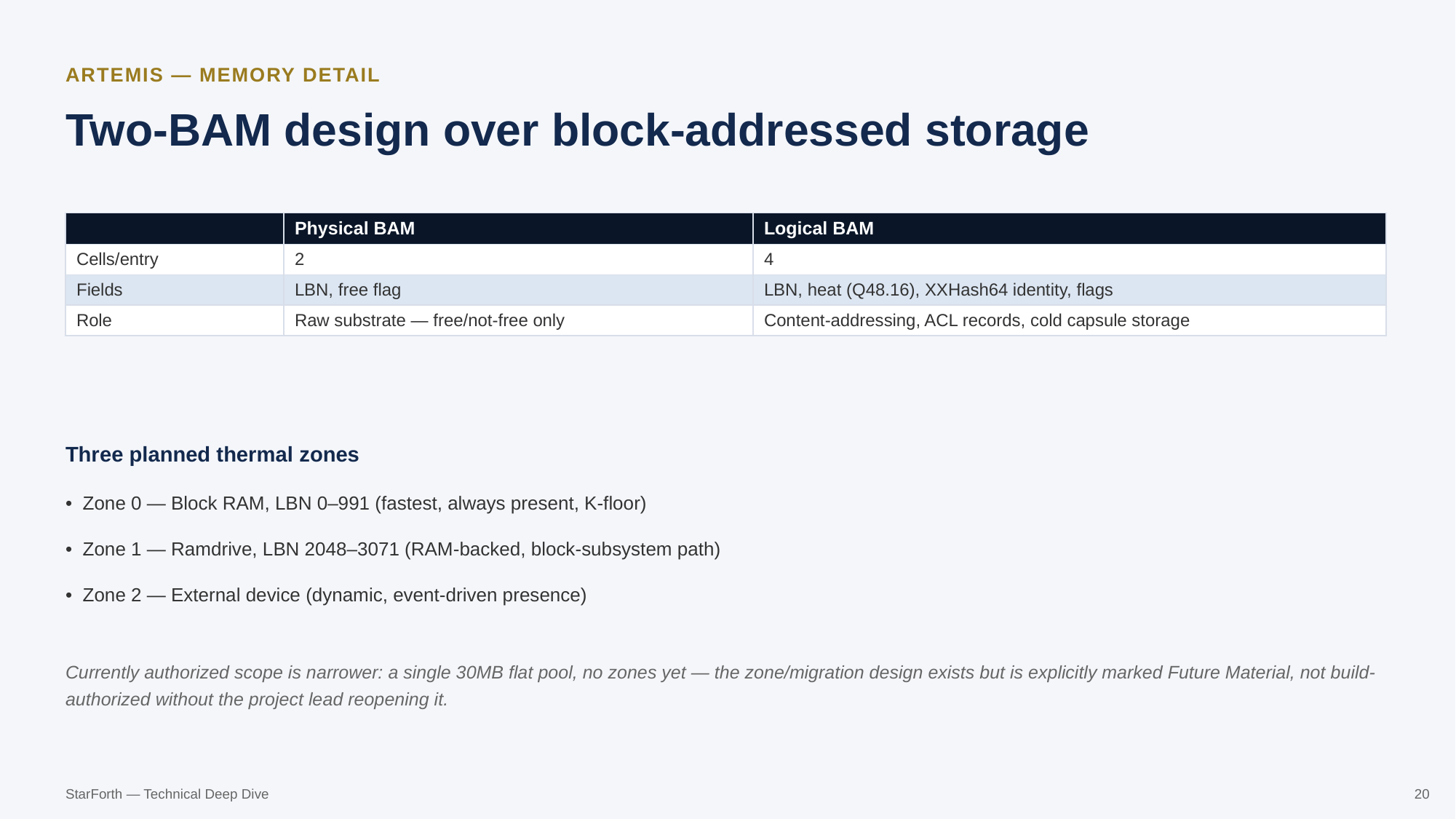

ARTEMIS — MEMORY DETAIL
Two-BAM design over block-addressed storage
|  | Physical BAM | Logical BAM |
| --- | --- | --- |
| Cells/entry | 2 | 4 |
| Fields | LBN, free flag | LBN, heat (Q48.16), XXHash64 identity, flags |
| Role | Raw substrate — free/not-free only | Content-addressing, ACL records, cold capsule storage |
Three planned thermal zones
•  Zone 0 — Block RAM, LBN 0–991 (fastest, always present, K-floor)
•  Zone 1 — Ramdrive, LBN 2048–3071 (RAM-backed, block-subsystem path)
•  Zone 2 — External device (dynamic, event-driven presence)
Currently authorized scope is narrower: a single 30MB flat pool, no zones yet — the zone/migration design exists but is explicitly marked Future Material, not build-authorized without the project lead reopening it.
StarForth — Technical Deep Dive
20